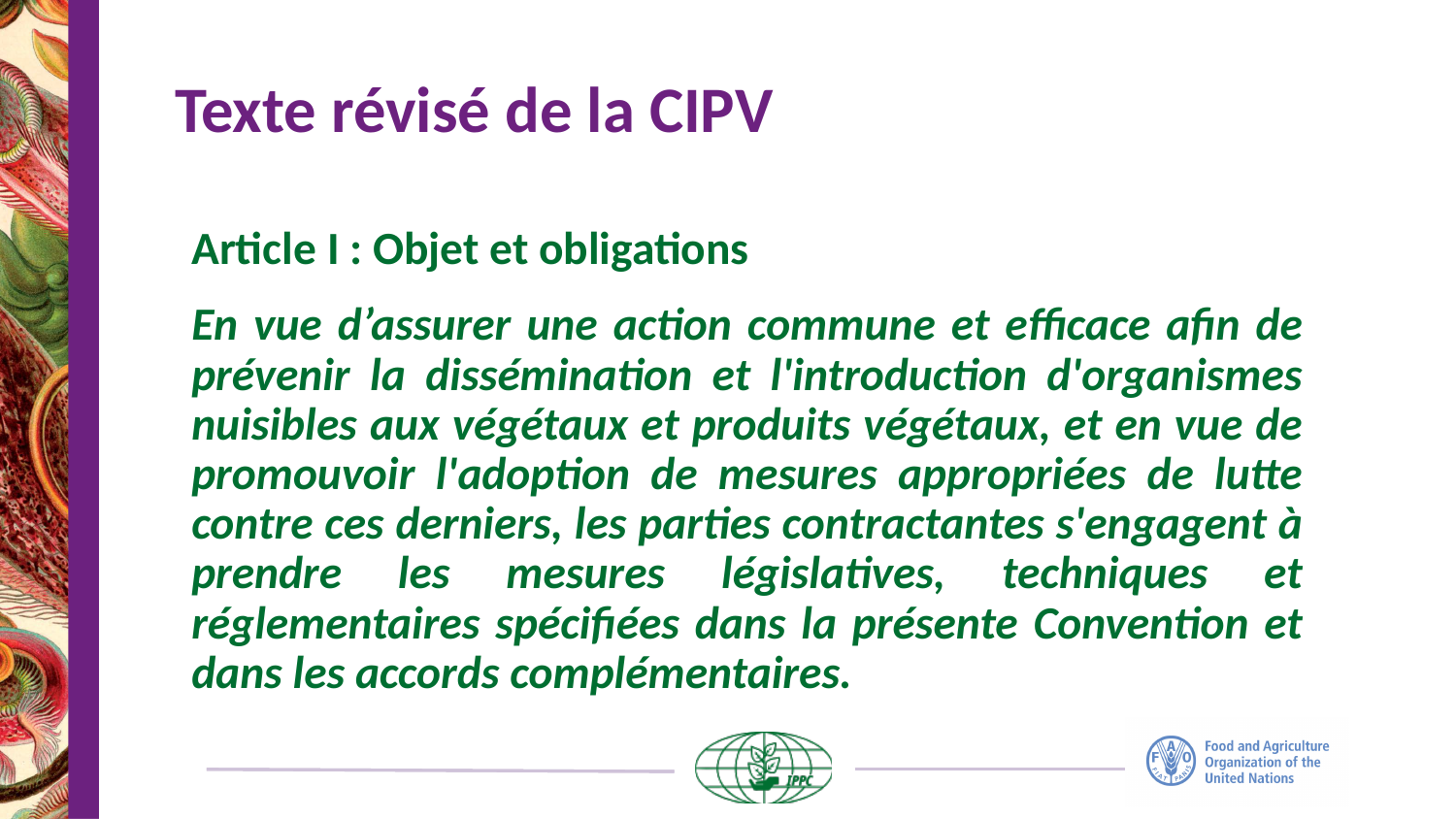

# Texte révisé de la CIPV
Article I : Objet et obligations
En vue d’assurer une action commune et efficace afin de prévenir la dissémination et l'introduction d'organismes nuisibles aux végétaux et produits végétaux, et en vue de promouvoir l'adoption de mesures appropriées de lutte contre ces derniers, les parties contractantes s'engagent à prendre les mesures législatives, techniques et réglementaires spécifiées dans la présente Convention et dans les accords complémentaires.